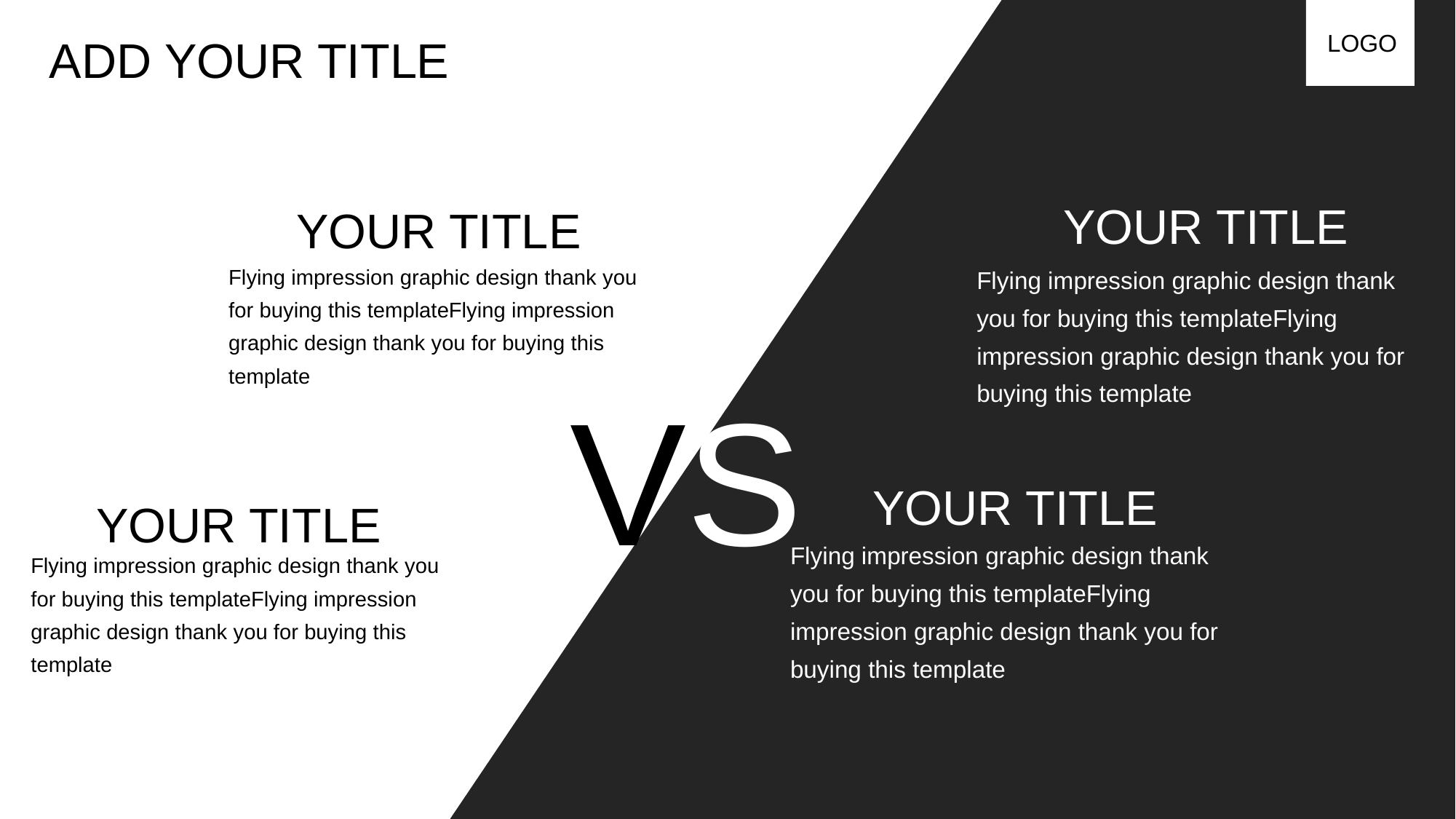

LOGO
ADD YOUR TITLE
YOUR TITLE
Flying impression graphic design thank you for buying this templateFlying impression graphic design thank you for buying this template

YOUR TITLE
Flying impression graphic design thank you for buying this templateFlying impression graphic design thank you for buying this template

VS
YOUR TITLE
Flying impression graphic design thank you for buying this templateFlying impression graphic design thank you for buying this template

YOUR TITLE
Flying impression graphic design thank you for buying this templateFlying impression graphic design thank you for buying this template